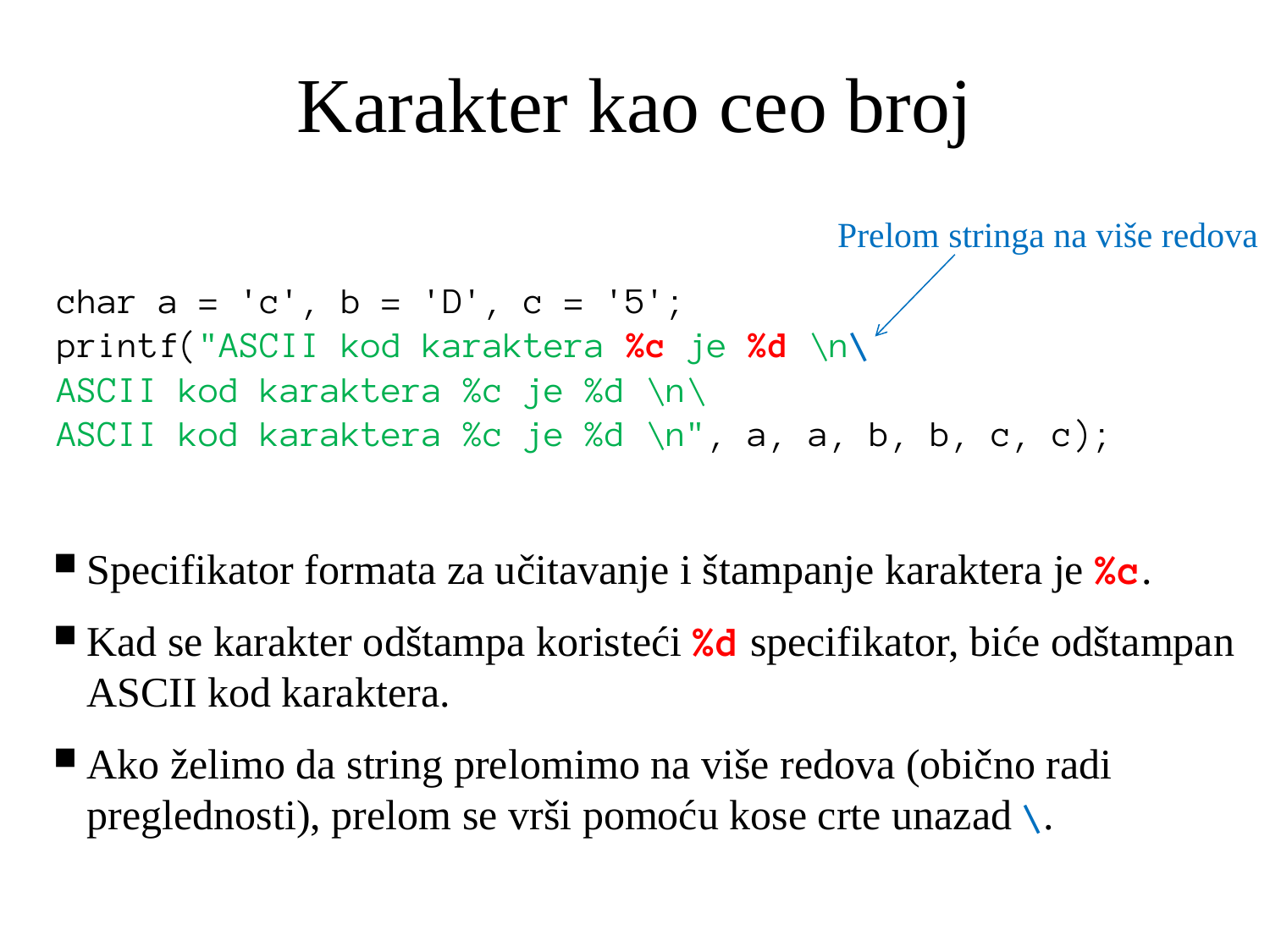

# Karakter kao ceo broj
Prelom stringa na više redova
char a = 'c', b = 'D', c = '5';
printf("ASCII kod karaktera %c je %d \n\
ASCII kod karaktera %c je %d \n\
ASCII kod karaktera %c je %d \n", a, a, b, b, c, c);
Specifikator formata za učitavanje i štampanje karaktera je %c.
Kad se karakter odštampa koristeći %d specifikator, biće odštampan ASCII kod karaktera.
Ako želimo da string prelomimo na više redova (obično radi preglednosti), prelom se vrši pomoću kose crte unazad \.